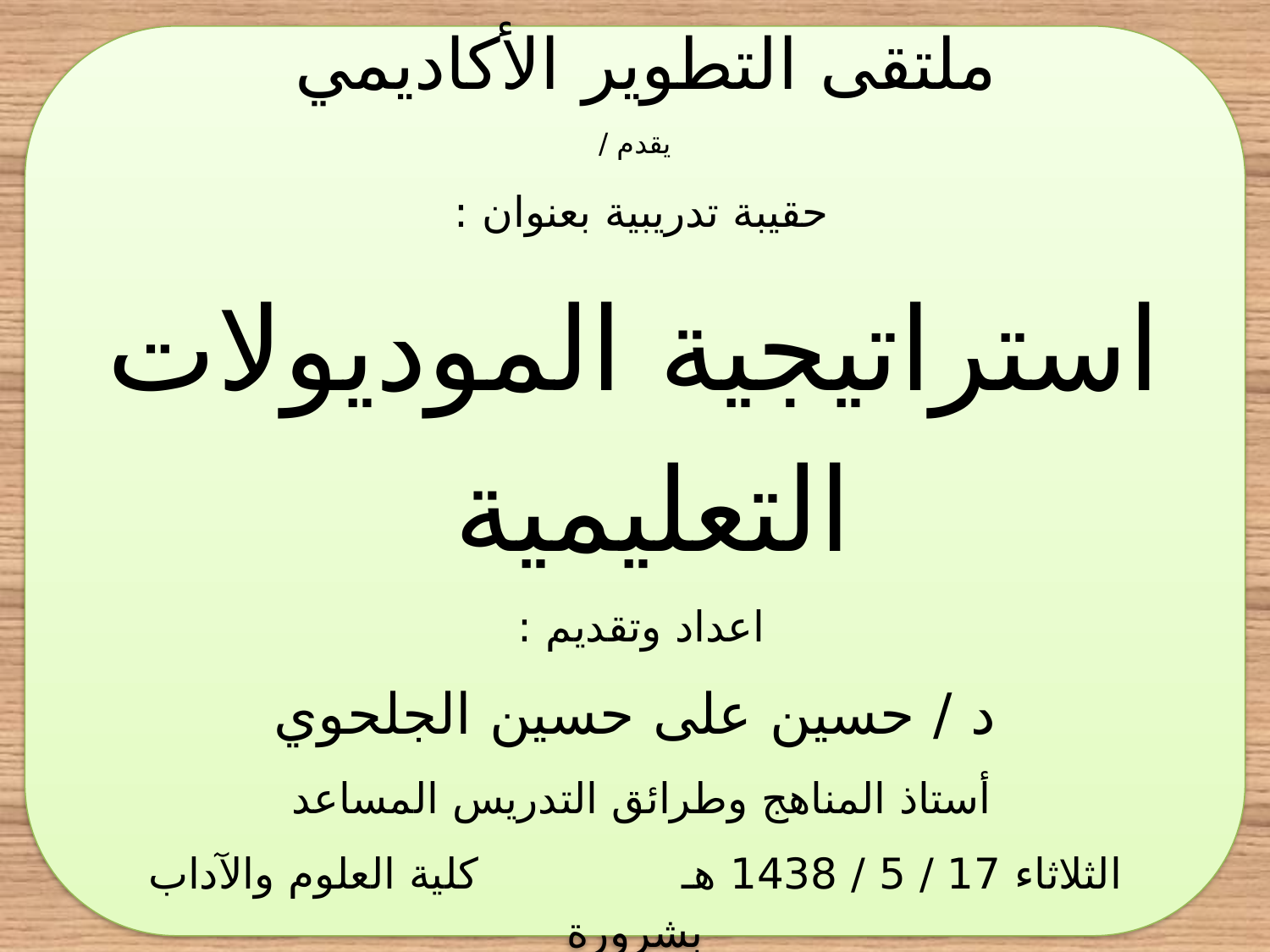

ملتقى التطوير الأكاديمي
يقدم /
حقيبة تدريبية بعنوان :
استراتيجية الموديولات التعليمية
اعداد وتقديم :
د / حسين على حسين الجلحوي
أستاذ المناهج وطرائق التدريس المساعد
الثلاثاء 17 / 5 / 1438 هـ               كلية العلوم والآداب بشرورة